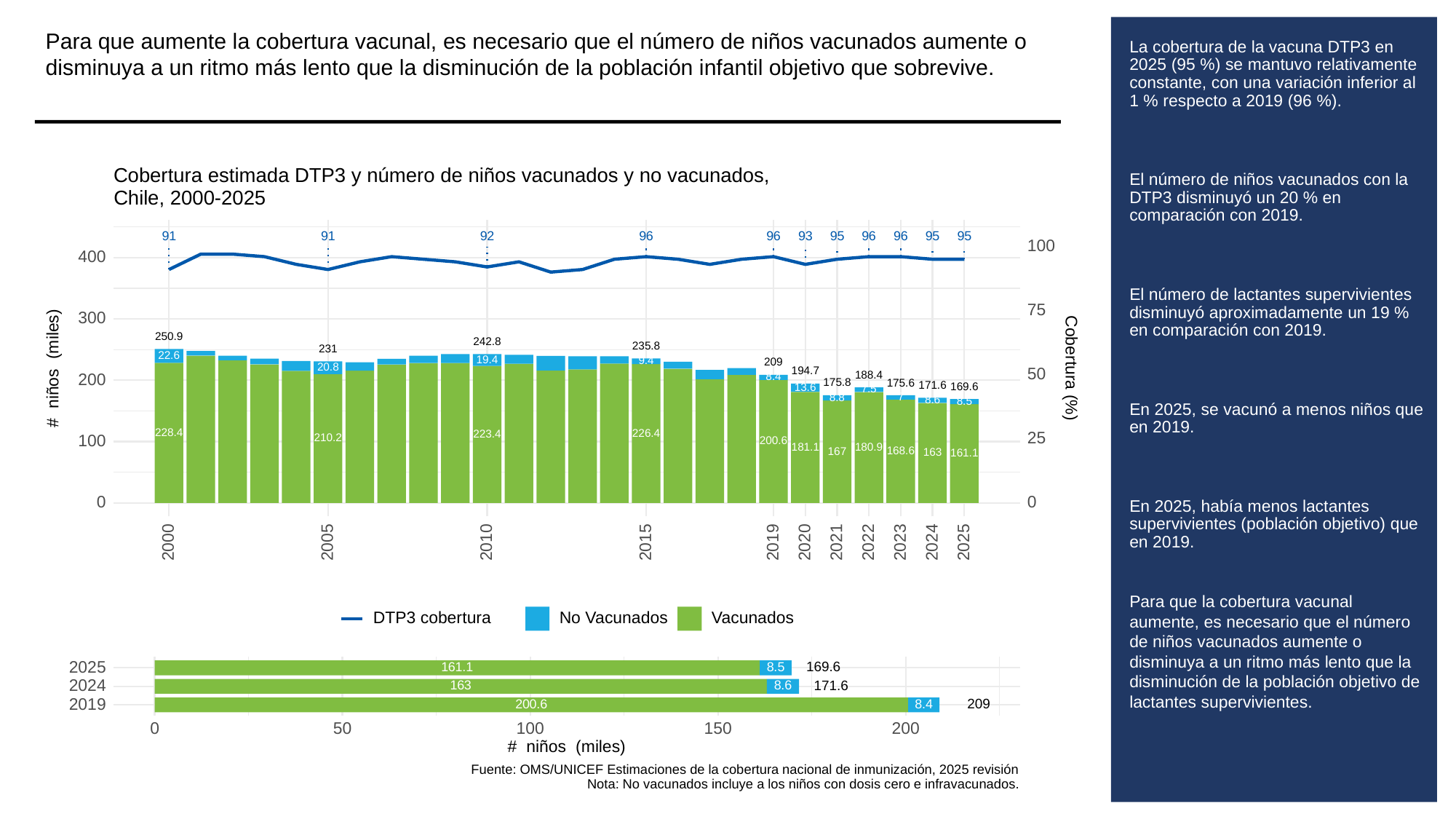

Para que aumente la cobertura vacunal, es necesario que el número de niños vacunados aumente o disminuya a un ritmo más lento que la disminución de la población infantil objetivo que sobrevive.
# La cobertura de la vacuna DTP3 en 2025 (95 %) se mantuvo relativamente constante, con una variación inferior al 1 % respecto a 2019 (96 %).

El número de niños vacunados con la DTP3 disminuyó un 20 % en comparación con 2019.

El número de lactantes supervivientes disminuyó aproximadamente un 19 % en comparación con 2019.

En 2025, se vacunó a menos niños que en 2019.

En 2025, había menos lactantes supervivientes (población objetivo) que en 2019.

Para que la cobertura vacunal aumente, es necesario que el número de niños vacunados aumente o disminuya a un ritmo más lento que la disminución de la población objetivo de lactantes supervivientes.

Cobertura estimada DTP3 y número de niños vacunados y no vacunados,
Chile, 2000-2025

93
91
91
92
96
96
95
96
96
95
95
100

400

75
300

250.9
242.8
235.8
231

22.6

19.4

9.4

209

#  niños  (miles)
Cobertura (%)

20.8

194.7

50

188.4
8.4

200

175.8
175.6

171.6
169.6
13.6

7.5

7
8.8

8.6
8.5

228.4
226.4
223.4
25
210.2
100
200.6

181.1
180.9
168.6
167
163
161.1

0
0

2023
2000
2005
2010
2015
2019
2020
2021
2022
2024
2025

DTP3 cobertura
No Vacunados
Vacunados

2025
169.6
161.1
8.5

2024
171.6
163
8.6

2019
209
200.6
8.4

0
50
100
150
200
#  niños  (miles)
Fuente: OMS/UNICEF Estimaciones de la cobertura nacional de inmunización, 2025 revisión
Nota: No vacunados incluye a los niños con dosis cero e infravacunados.